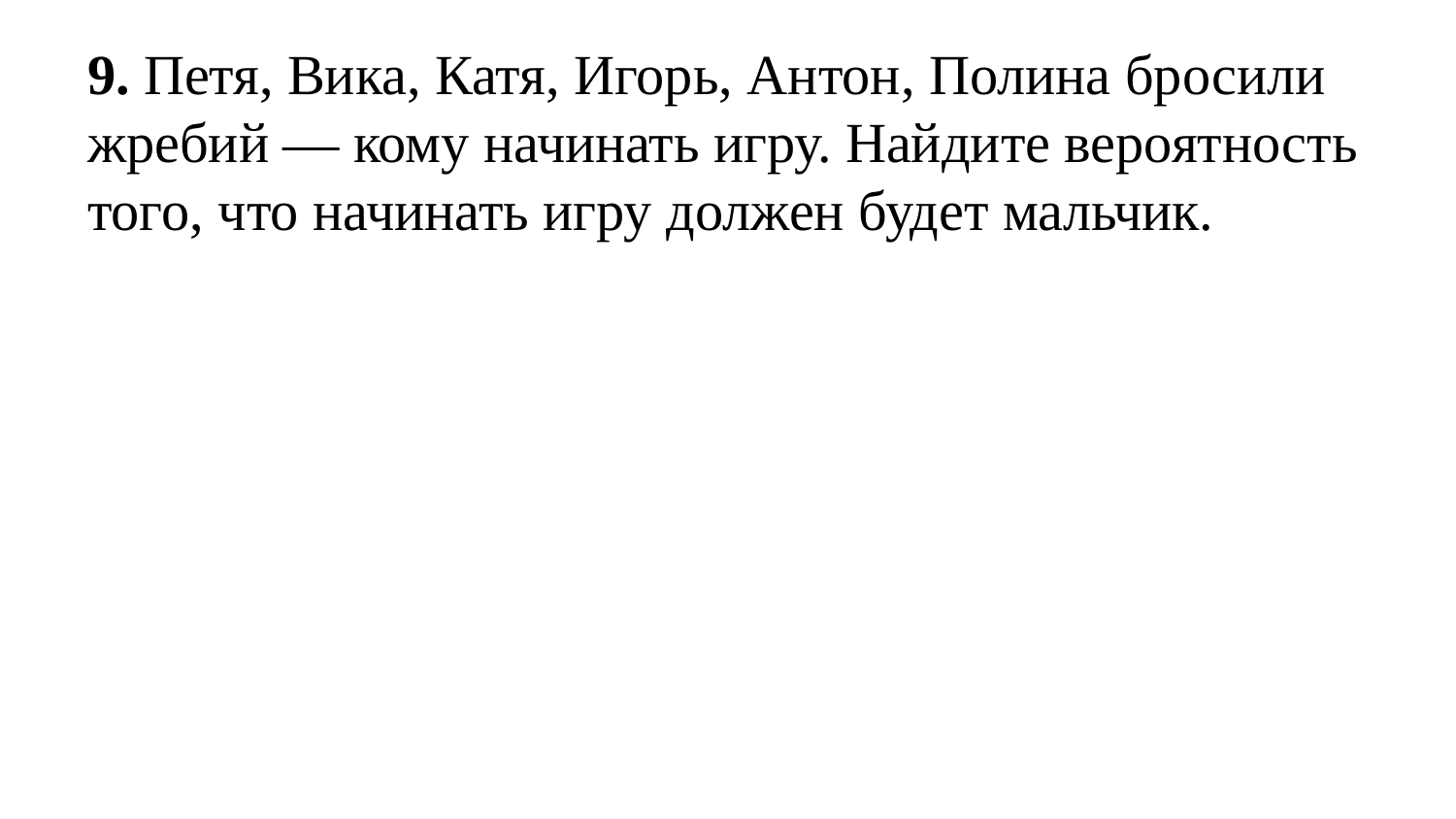

9. Петя, Вика, Катя, Игорь, Антон, Полина бросили жребий — кому начинать игру. Найдите вероятность того, что начинать игру должен будет мальчик.